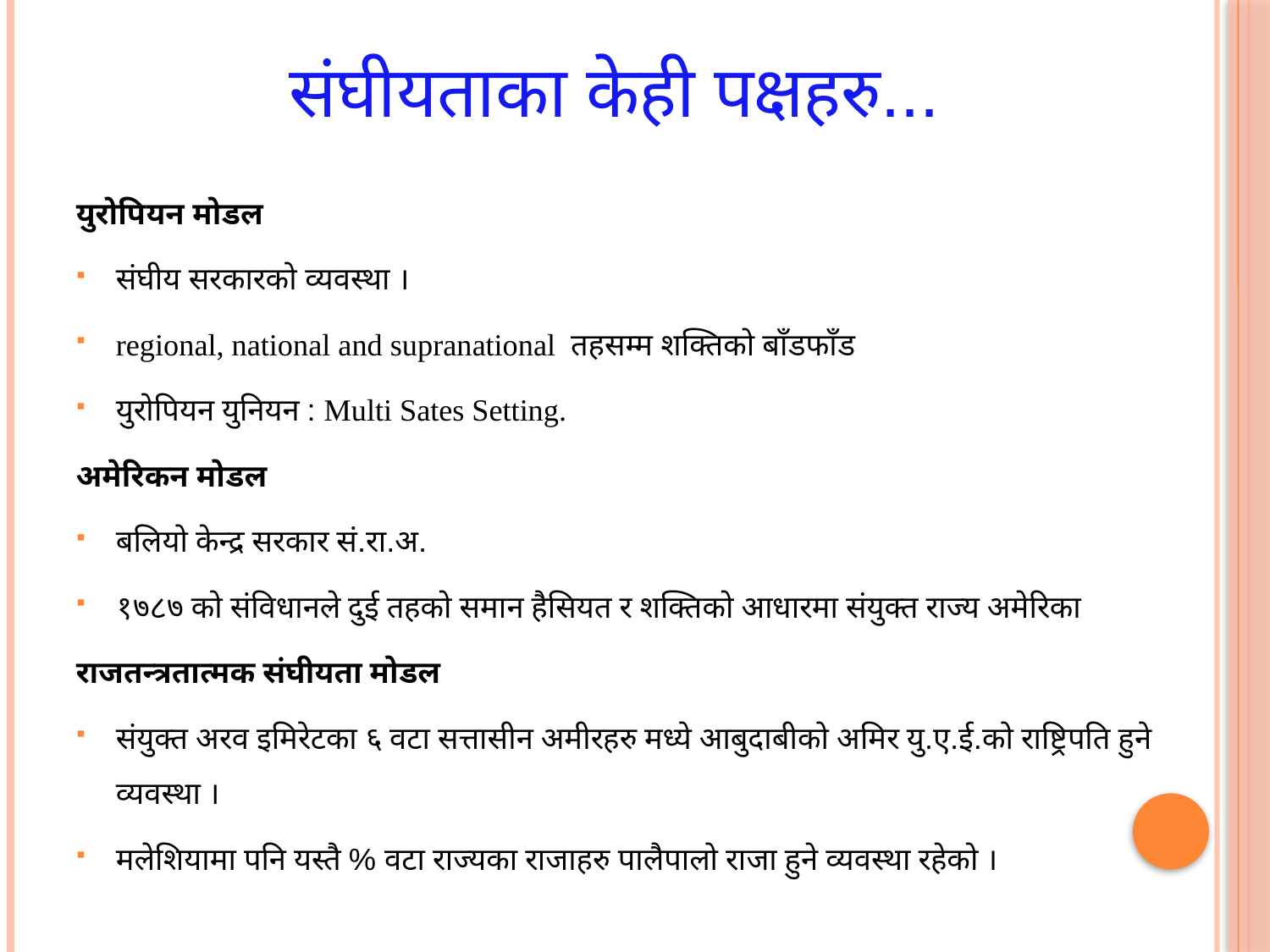

# संघीयताका केही पक्षहरु...
युरोपियन मोडल
संघीय सरकारको व्यवस्था ।
regional, national and supranational  तहसम्म शक्तिको बाँडफाँड
युरोपियन युनियन : Multi Sates Setting.
अमेरिकन मोडल
बलियो केन्द्र सरकार सं.रा.अ.
१७८७ को संविधानले दुई तहको समान हैसियत र शक्तिको आधारमा संयुक्त राज्य अमेरिका
राजतन्त्रतात्मक संघीयता मोडल
संयुक्त अरव इमिरेटका ६ वटा सत्तासीन अमीरहरु मध्ये आबुदाबीको अमिर यु.ए.ई.को राष्ट्रिपति हुने व्यवस्था ।
मलेशियामा पनि यस्तै % वटा राज्यका राजाहरु पालैपालो राजा हुने व्यवस्था रहेको ।